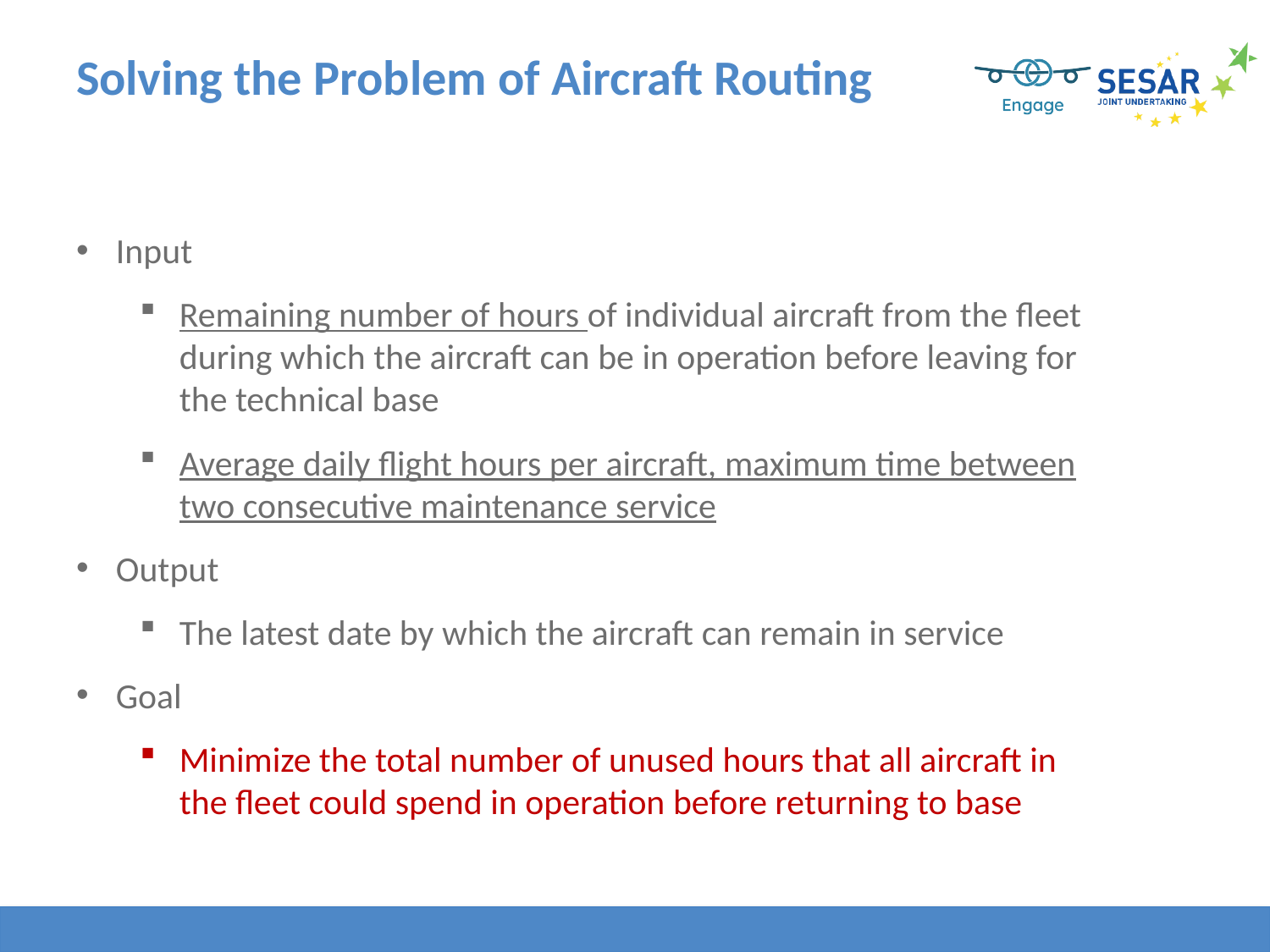

# Solving the Problem of Aircraft Routing
Input
Remaining number of hours of individual aircraft from the fleet during which the aircraft can be in operation before leaving for the technical base
Average daily flight hours per aircraft, maximum time between two consecutive maintenance service
Output
The latest date by which the aircraft can remain in service
Goal
Minimize the total number of unused hours that all aircraft in the fleet could spend in operation before returning to base